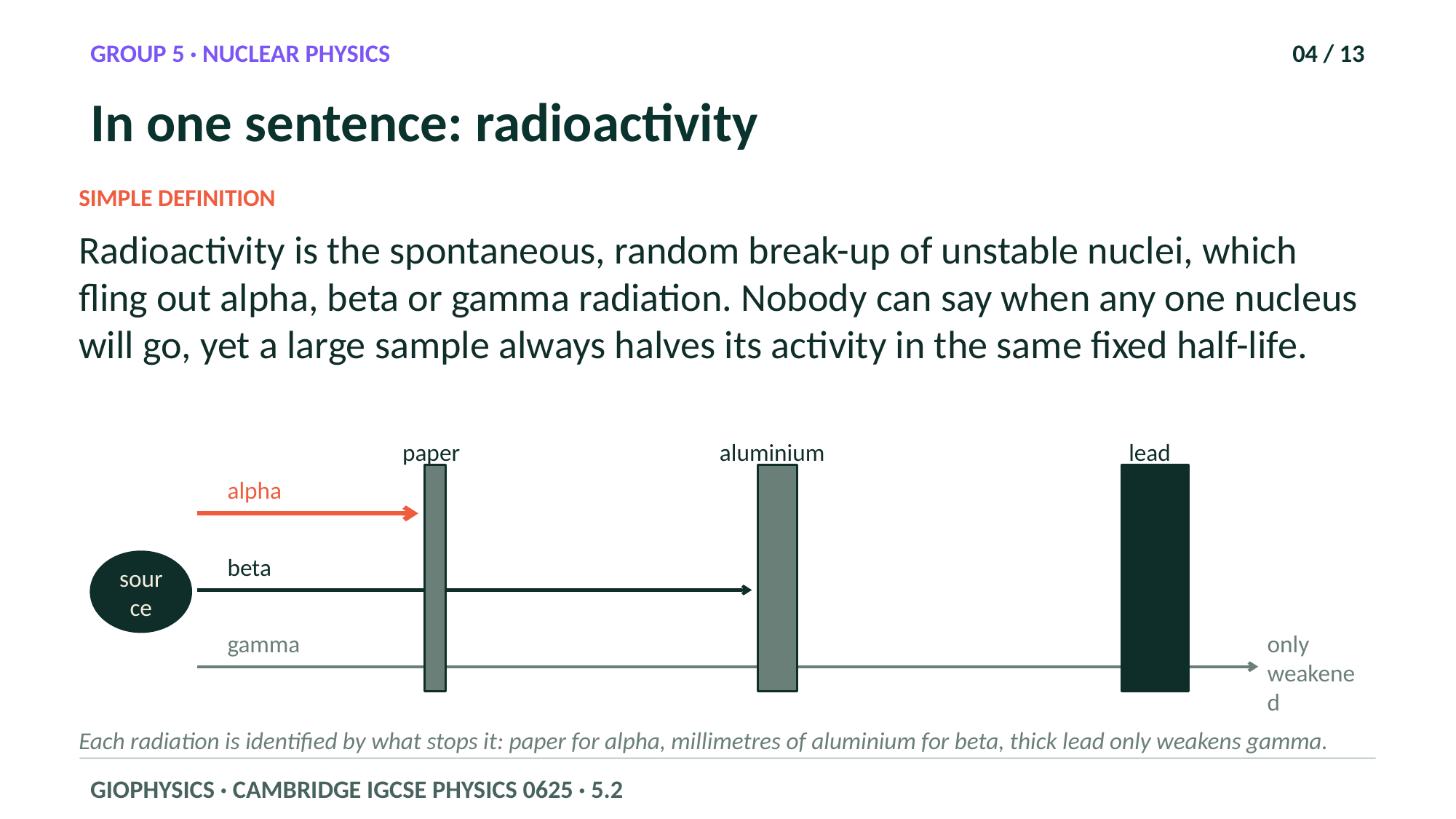

GROUP 5 · NUCLEAR PHYSICS
04 / 13
In one sentence: radioactivity
SIMPLE DEFINITION
Radioactivity is the spontaneous, random break-up of unstable nuclei, which fling out alpha, beta or gamma radiation. Nobody can say when any one nucleus will go, yet a large sample always halves its activity in the same fixed half-life.
paper
aluminium
lead

alpha
source
beta
gamma
only weakened
Each radiation is identified by what stops it: paper for alpha, millimetres of aluminium for beta, thick lead only weakens gamma.

GIOPHYSICS · CAMBRIDGE IGCSE PHYSICS 0625 · 5.2